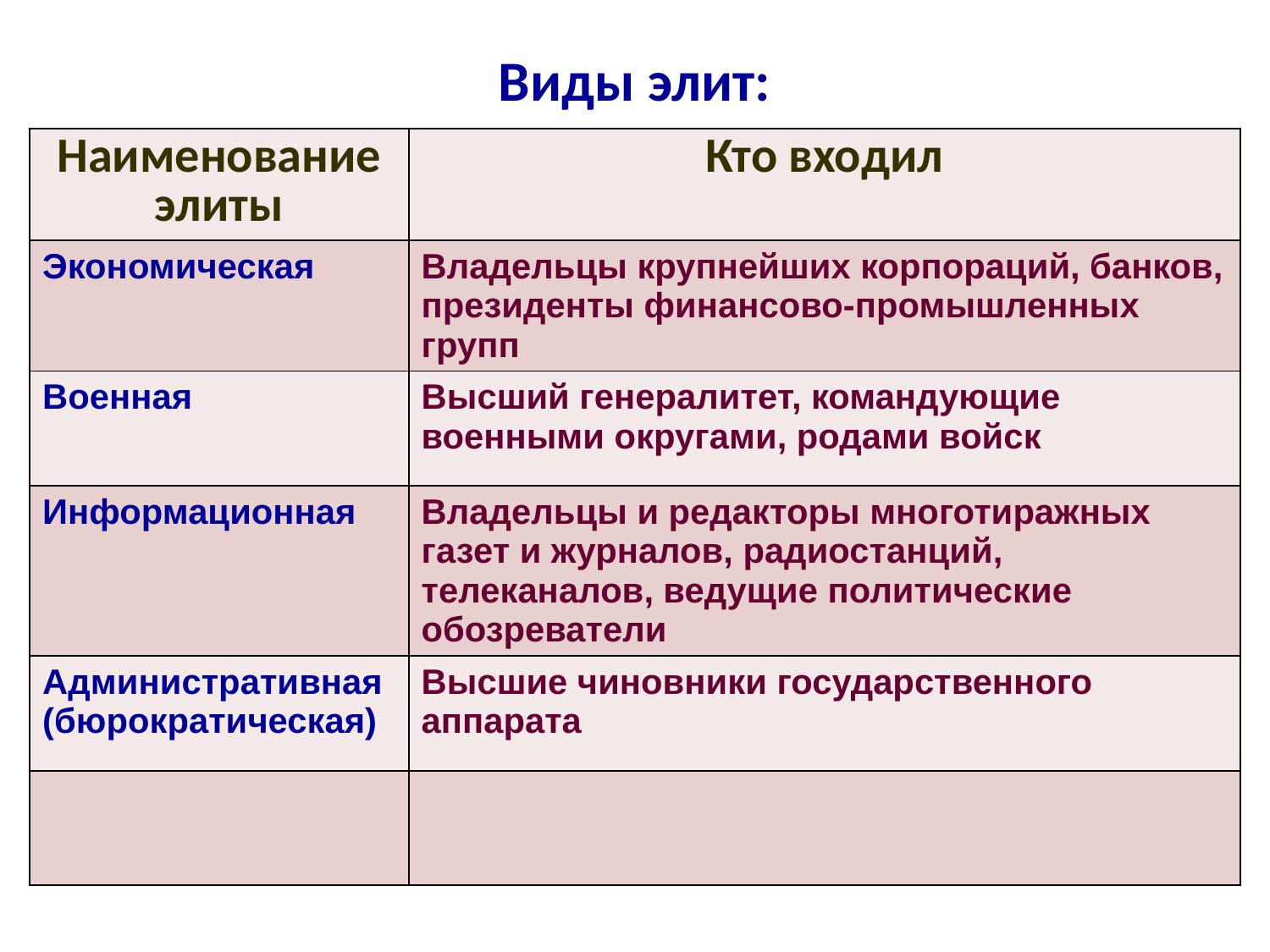

# Виды элит:
| Наименование элиты | Кто входил |
| --- | --- |
| Экономическая | Владельцы крупнейших корпораций, банков, президенты финансово-промышленных групп |
| Военная | Высший генералитет, командующие военными округами, родами войск |
| Информационная | Владельцы и редакторы многотиражных газет и журналов, радиостанций, телеканалов, ведущие политические обозреватели |
| Административная (бюрократическая) | Высшие чиновники государственного аппарата |
|  |  |